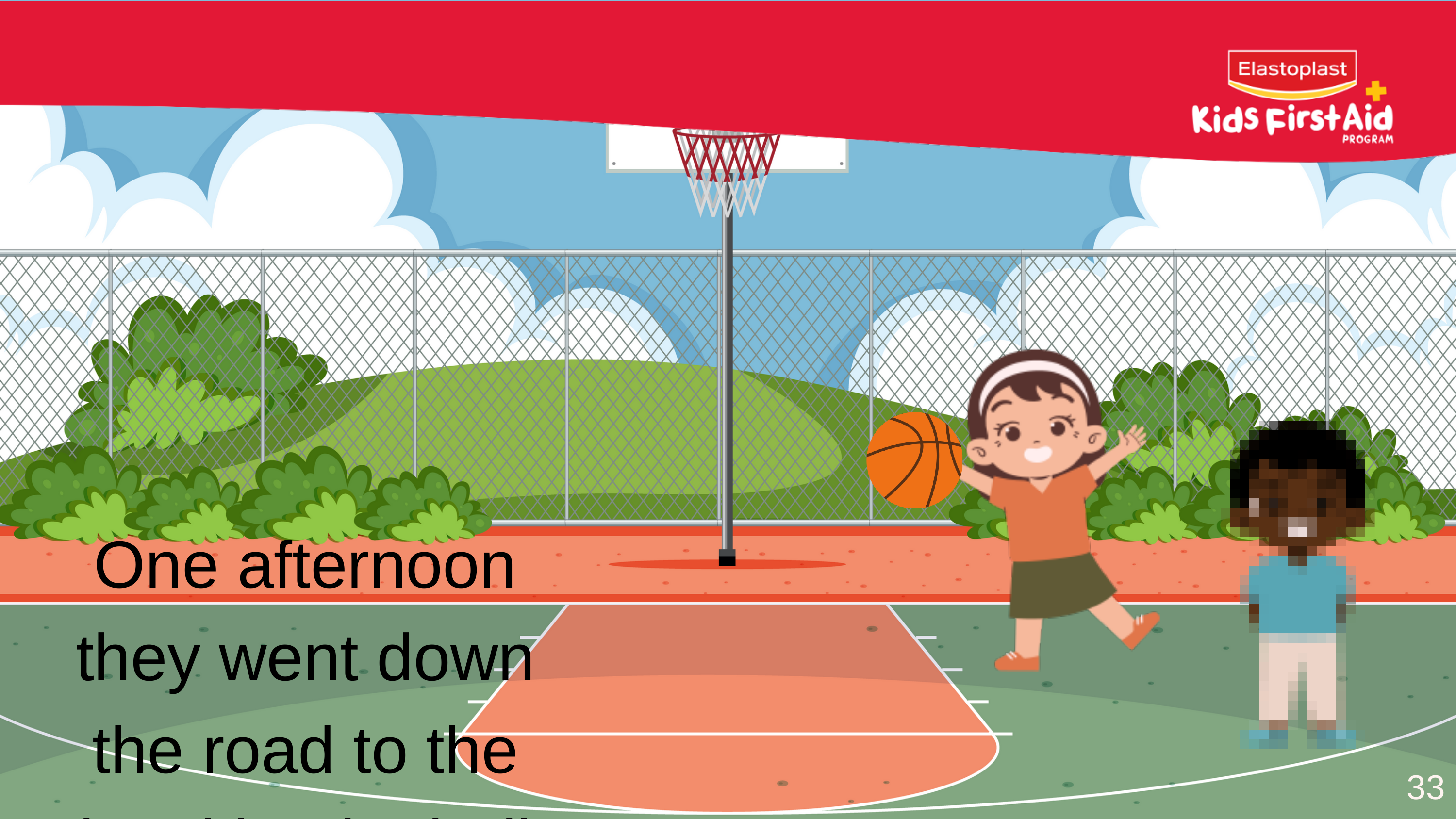

One afternoon they went down the road to the local basketball court.
33